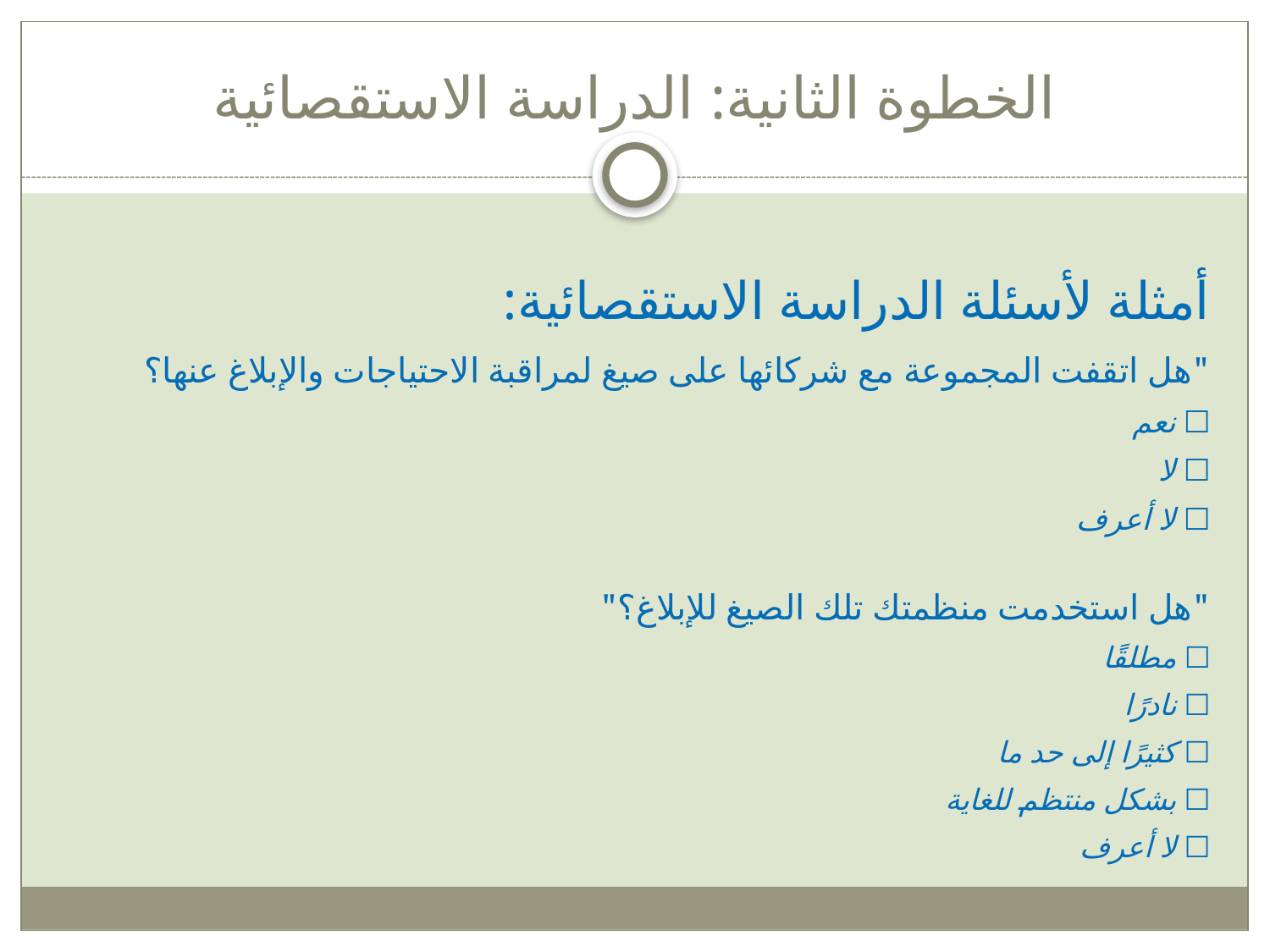

# الخطوة الثانية: الدراسة الاستقصائية

أمثلة لأسئلة الدراسة الاستقصائية:
"هل اتقفت المجموعة مع شركائها على صيغ لمراقبة الاحتياجات والإبلاغ عنها؟
☐ نعم
☐ لا
☐ لا أعرف

"هل استخدمت منظمتك تلك الصيغ للإبلاغ؟"
☐ مطلقًا
☐ نادرًا
☐ كثيرًا إلى حد ما
☐ بشكل منتظم للغاية
☐ لا أعرف